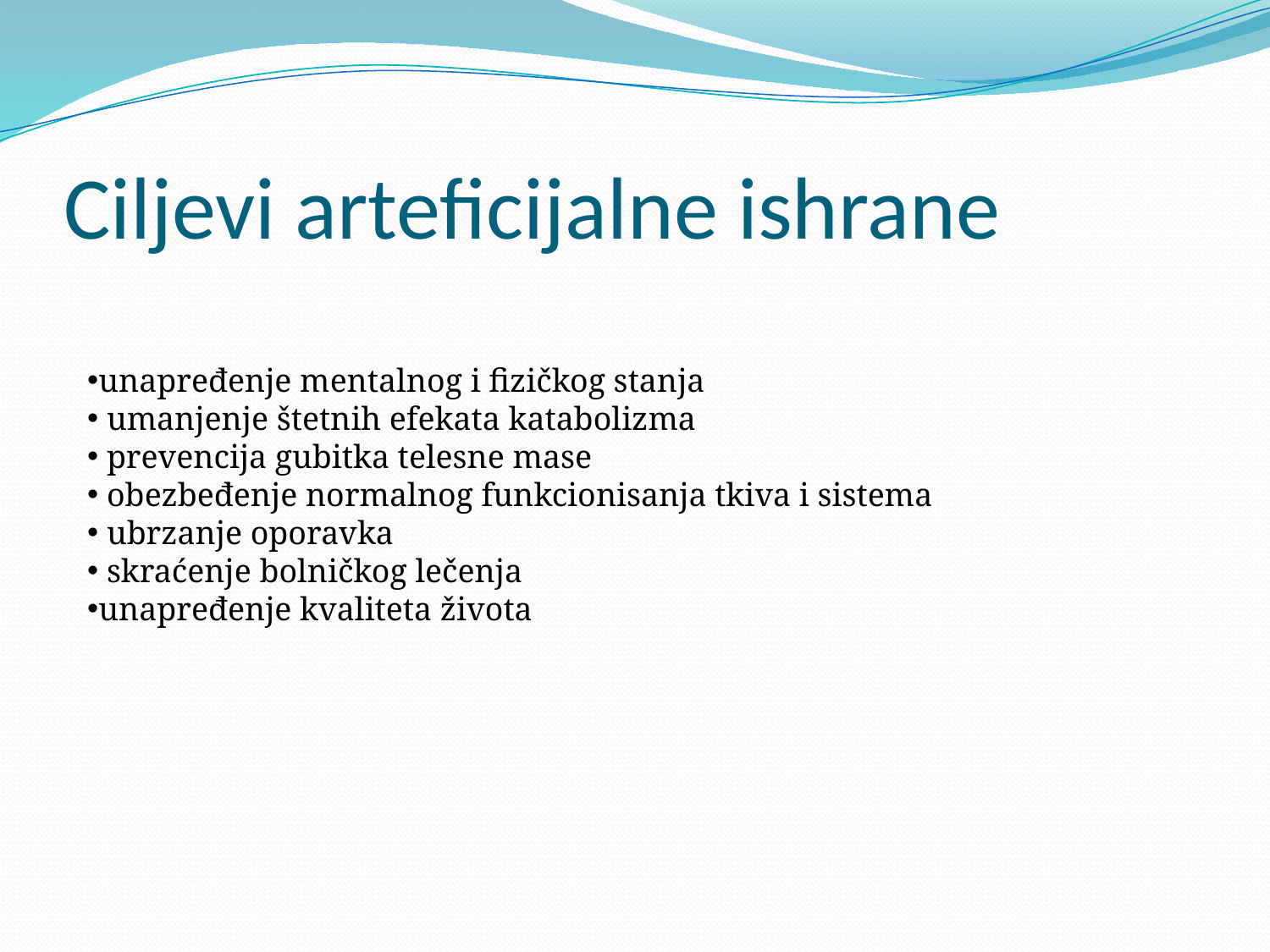

# Ciljevi arteficijalne ishrane
unapređenje mentalnog i fizičkog stanja
 umanjenje štetnih efekata katabolizma
 prevencija gubitka telesne mase
 obezbeđenje normalnog funkcionisanja tkiva i sistema
 ubrzanje oporavka
 skraćenje bolničkog lečenja
unapređenje kvaliteta života